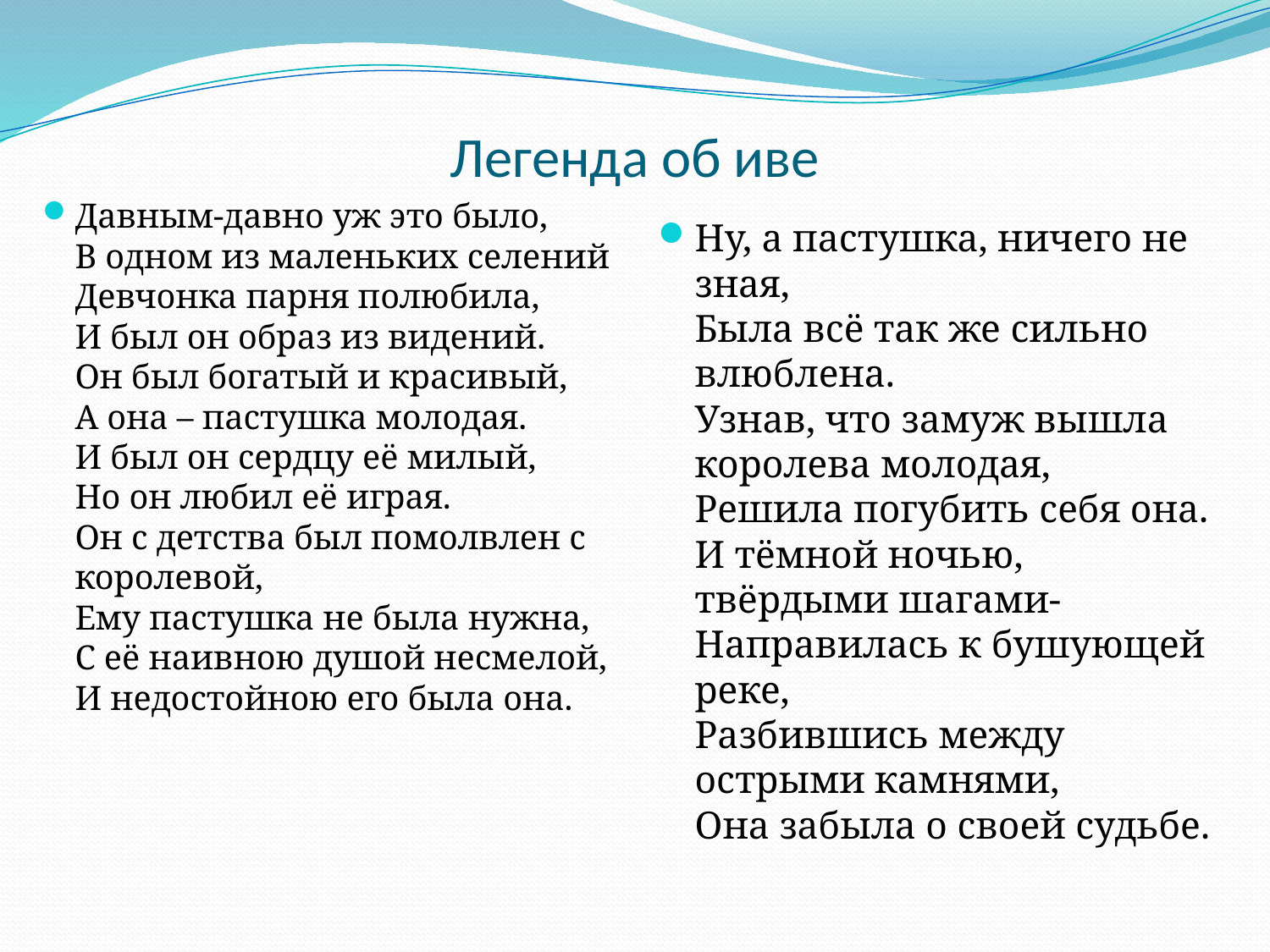

# Легенда об иве
Давным-давно уж это было,
В одном из маленьких селений
Девчонка парня полюбила,
И был он образ из видений.
Он был богатый и красивый,
А она – пастушка молодая.
И был он сердцу её милый,
Но он любил её играя.
Он с детства был помолвлен с королевой,
Ему пастушка не была нужна,
С её наивною душой несмелой,
И недостойною его была она.
Ну, а пастушка, ничего не зная,
Была всё так же сильно влюблена.
Узнав, что замуж вышла королева молодая,
Решила погубить себя она.
И тёмной ночью, твёрдыми шагами-
Направилась к бушующей реке,
Разбившись между острыми камнями,
Она забыла о своей судьбе.